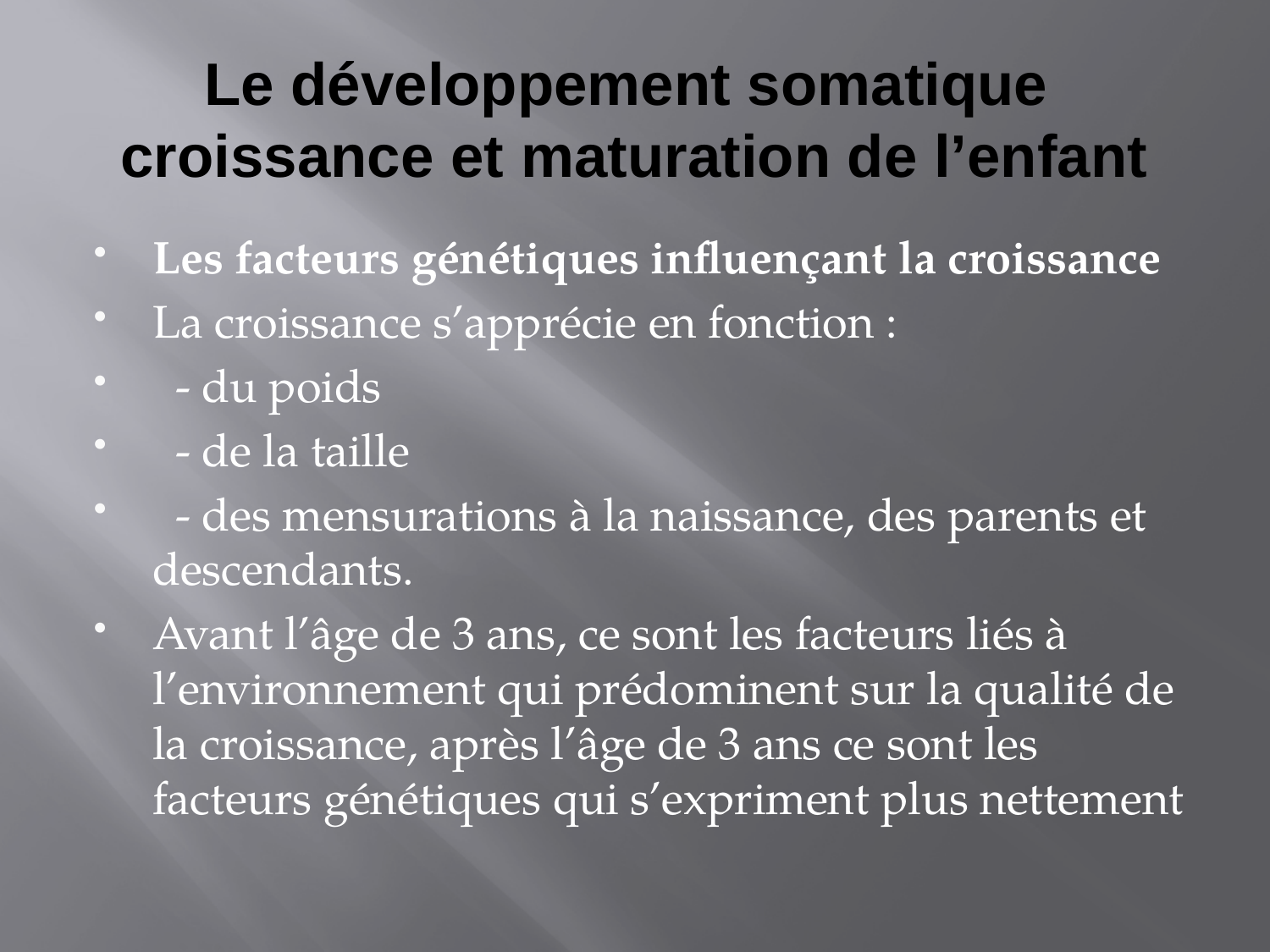

# Le développement somatique croissance et maturation de l’enfant
Les facteurs génétiques influençant la croissance
La croissance s’apprécie en fonction :
  - du poids
  - de la taille
  - des mensurations à la naissance, des parents et descendants.
Avant l’âge de 3 ans, ce sont les facteurs liés à l’environnement qui prédominent sur la qualité de la croissance, après l’âge de 3 ans ce sont les facteurs génétiques qui s’expriment plus nettement